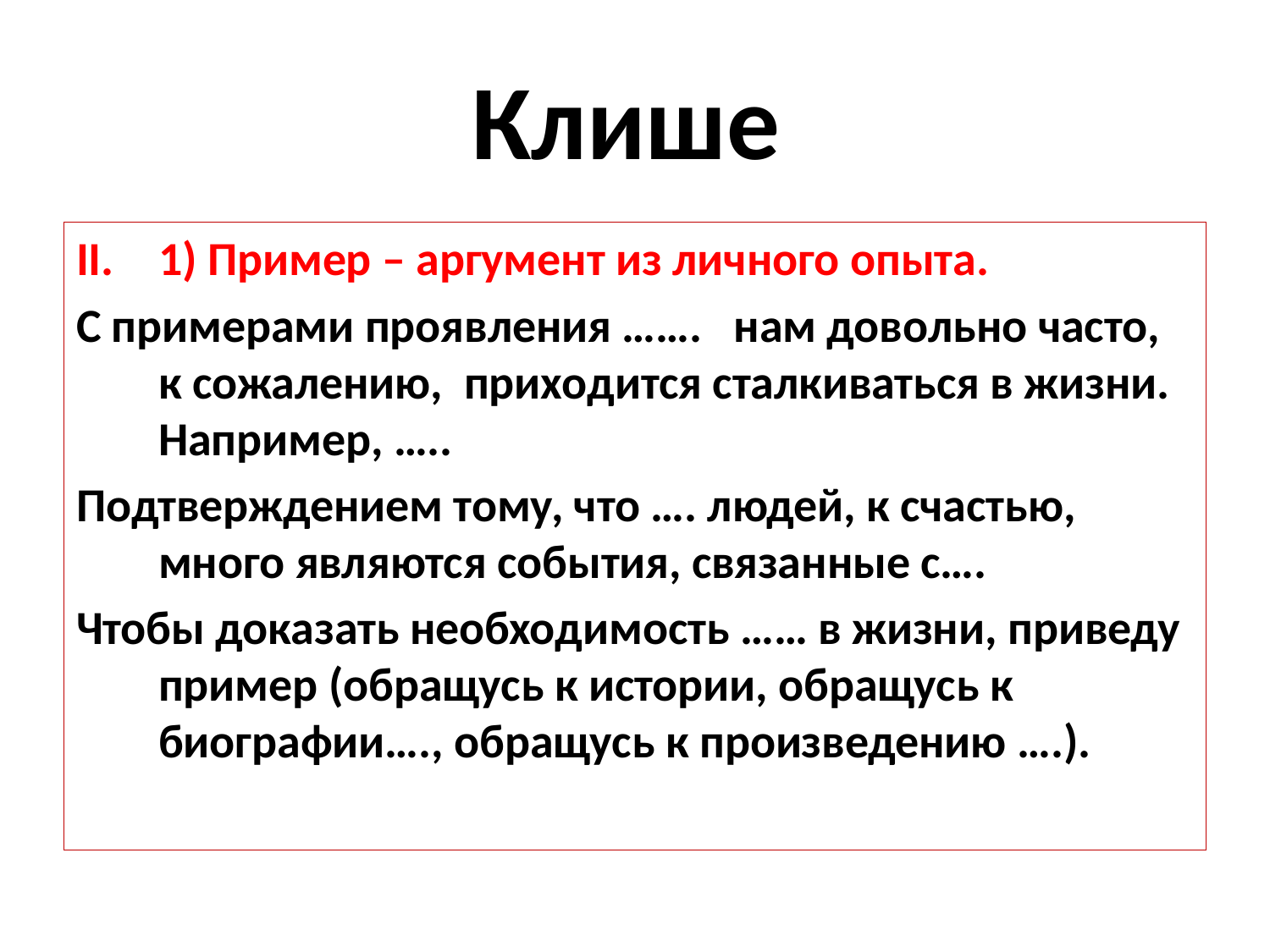

# Клише
1) Пример – аргумент из личного опыта.
С примерами проявления …….   нам довольно часто, к сожалению,  приходится сталкиваться в жизни. Например, …..
Подтверждением тому, что …. людей, к счастью, много являются события, связанные с….
Чтобы доказать необходимость …… в жизни, приведу пример (обращусь к истории, обращусь к биографии…., обращусь к произведению ….).